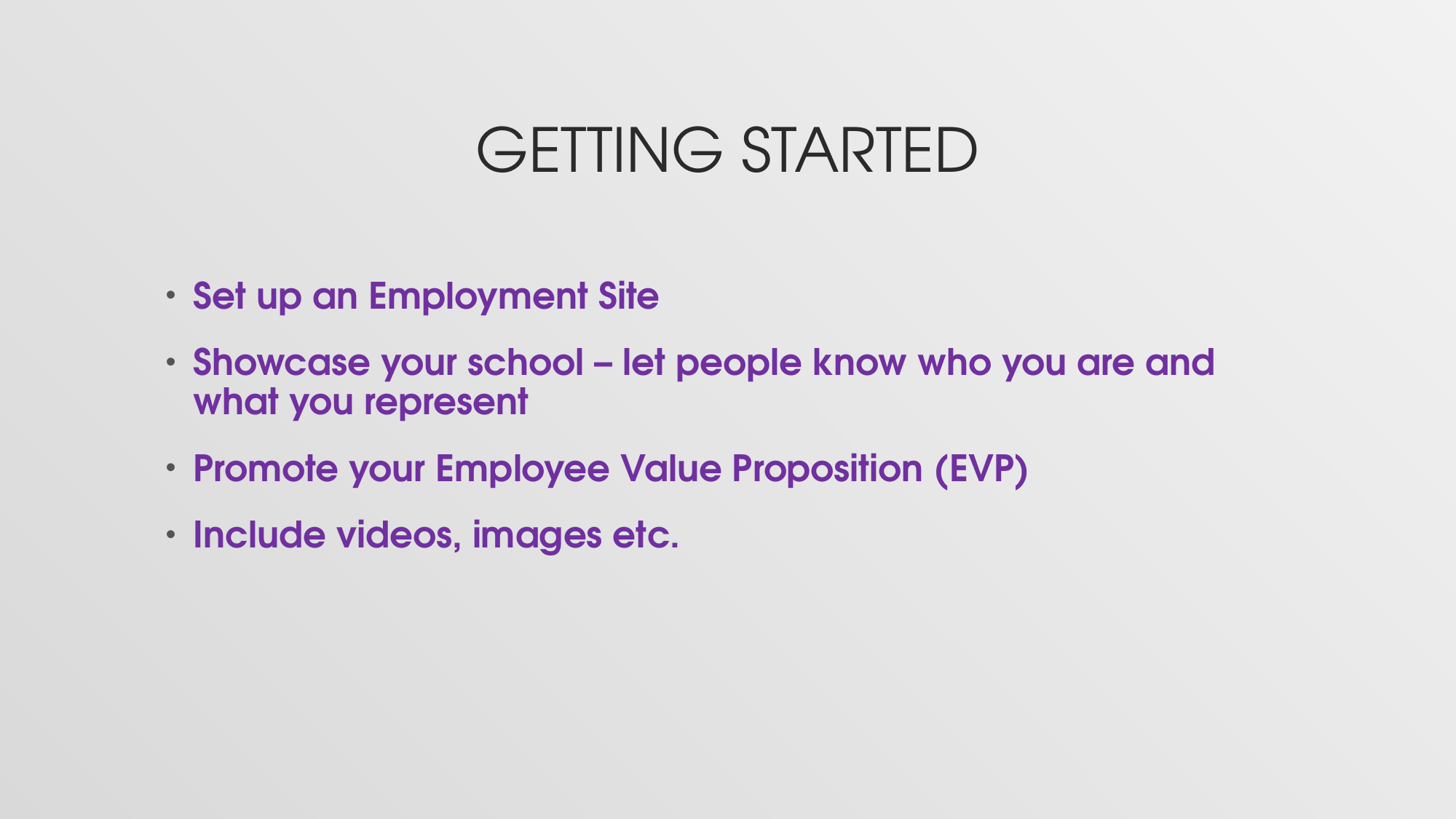

# GETTING STARTED
Set up an Employment Site
Showcase your school – let people know who you are and what you represent
Promote your Employee Value Proposition (EVP)
Include videos, images etc.